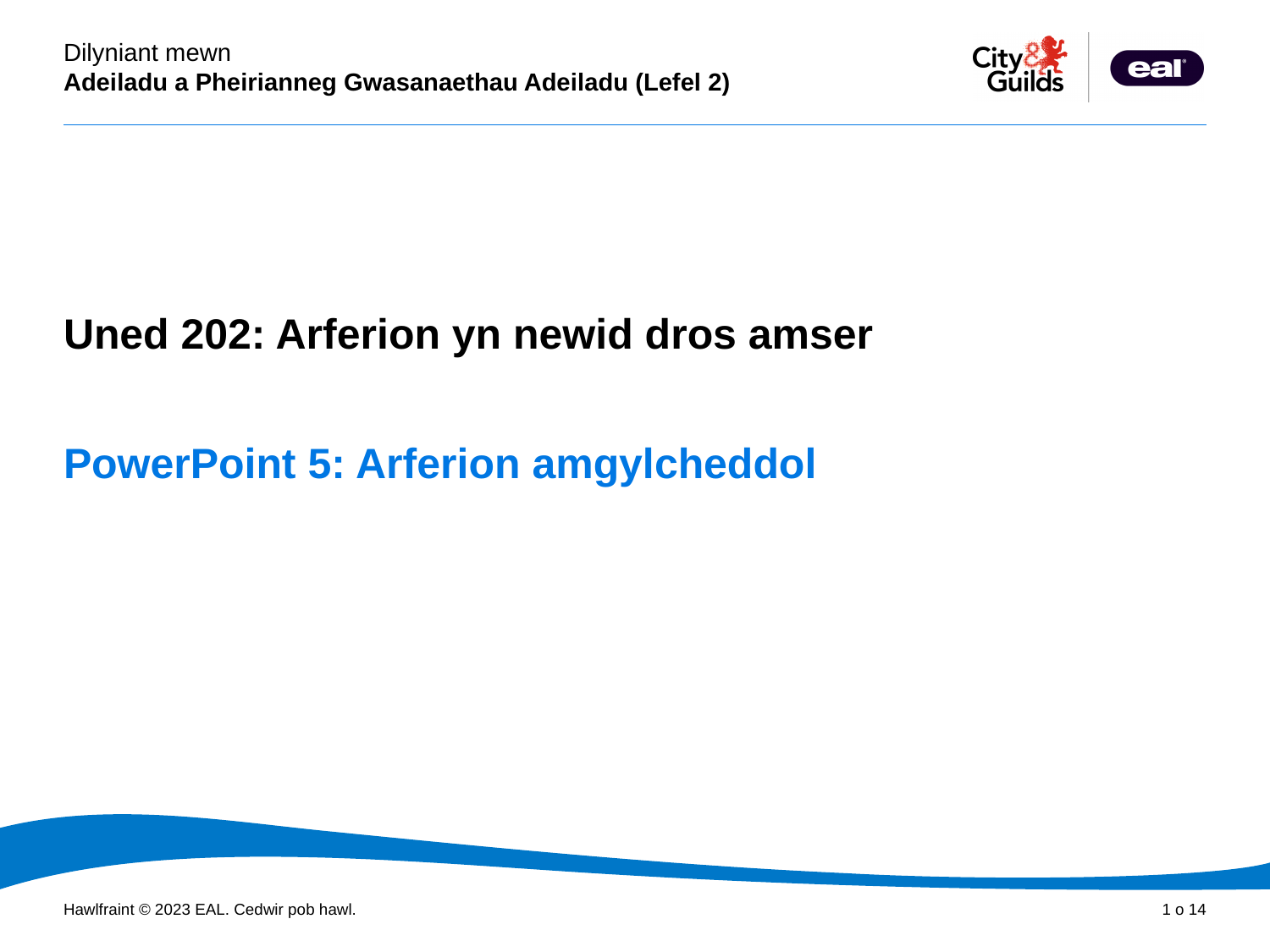

Cyflwyniad PowerPoint
Uned 202: Arferion yn newid dros amser
# PowerPoint 5: Arferion amgylcheddol